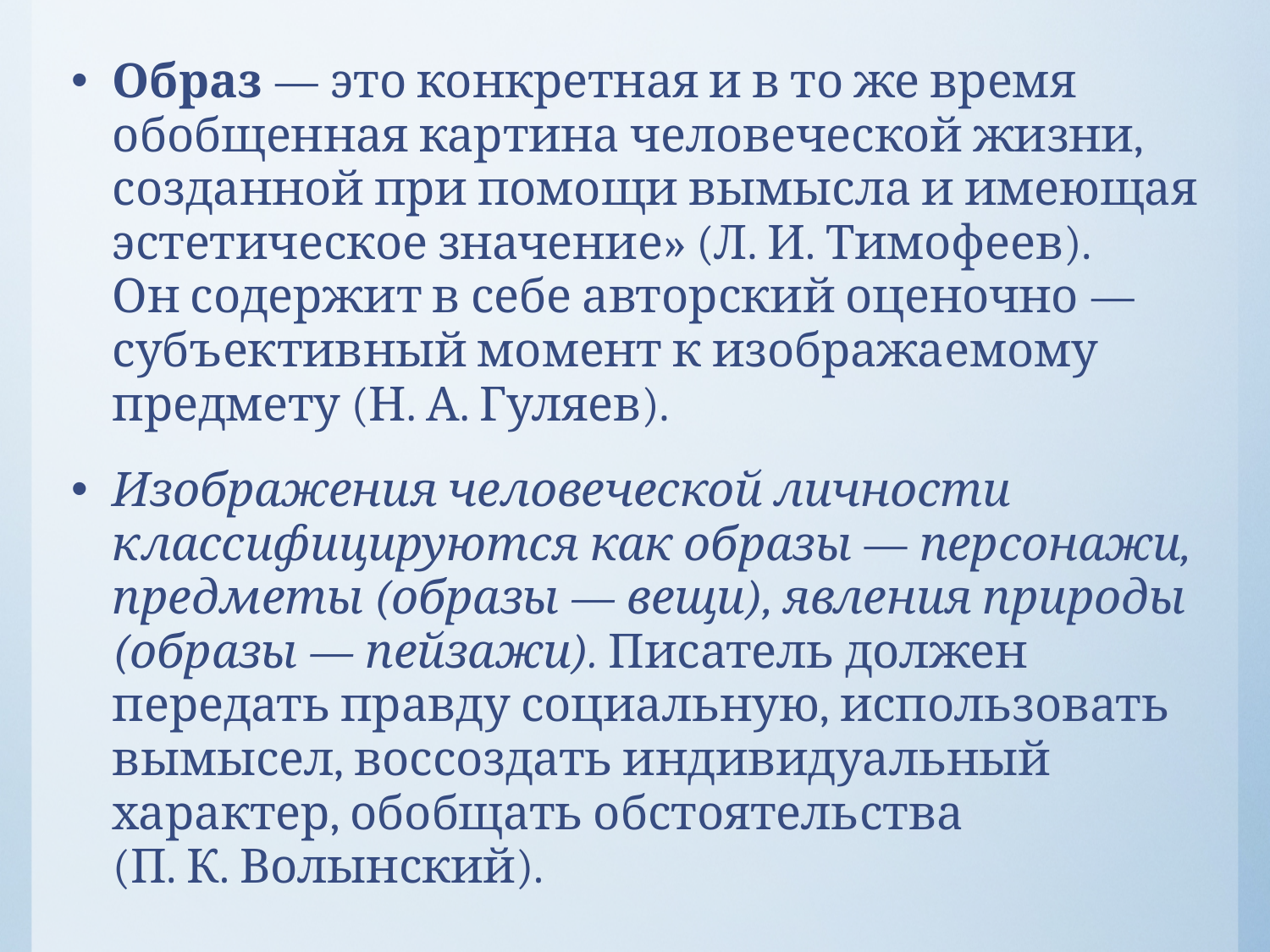

Образ — это конкретная и в то же время обобщенная картина человеческой жизни, созданной при помощи вымысла и имеющая эстетическое значение» (Л. И. Тимофеев). Он содержит в себе авторский оценочно — субъективный момент к изображаемому предмету (Н. А. Гуляев).
Изображения человеческой личности классифицируются как образы — персонажи, предметы (образы — вещи), явления природы (образы — пейзажи). Писатель должен передать правду социальную, использовать вымысел, воссоздать индивидуальный характер, обобщать обстоятельства (П. К. Волынский).